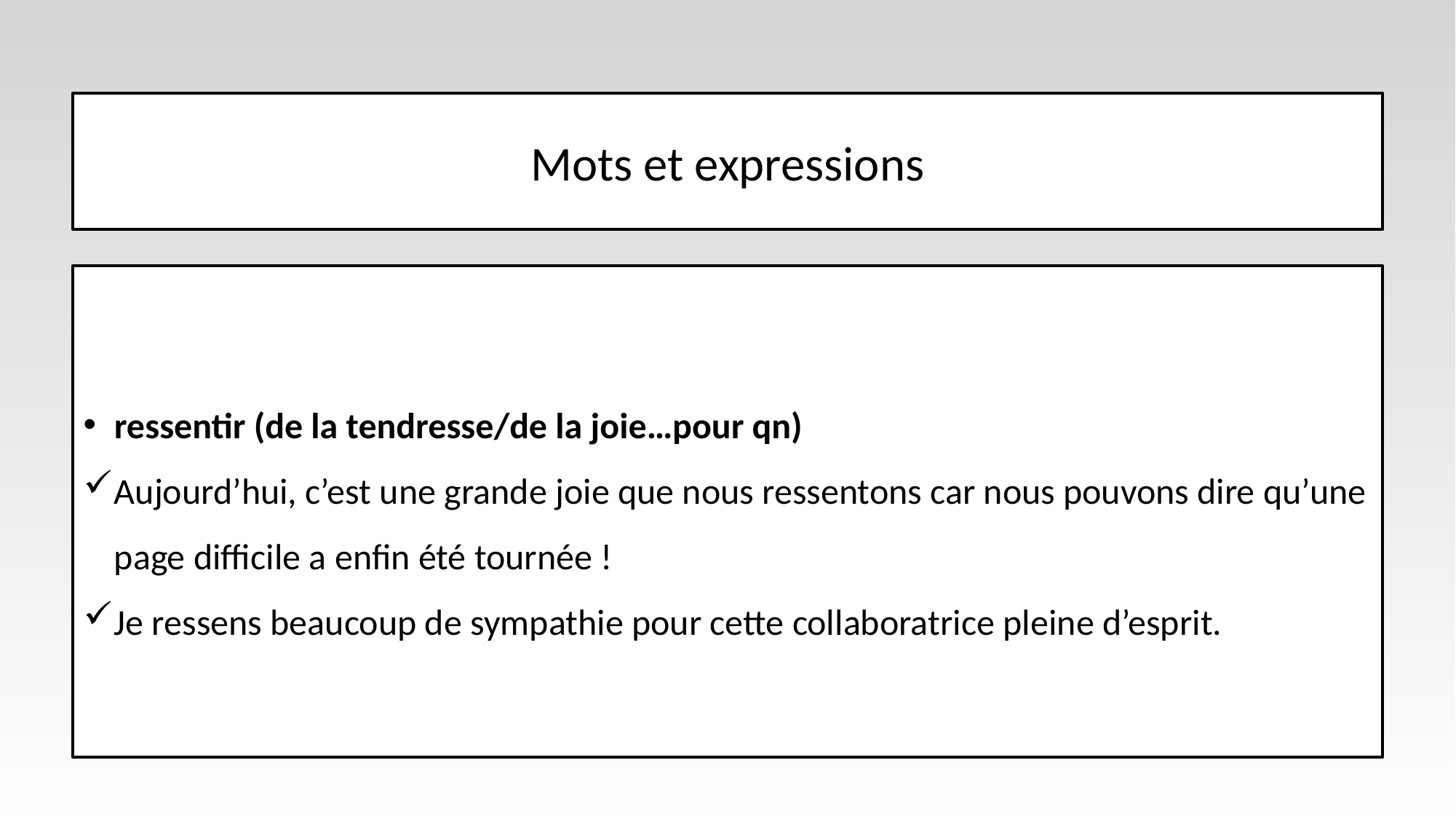

# Mots et expressions
ressentir (de la tendresse/de la joie…pour qn)
Aujourd’hui, c’est une grande joie que nous ressentons car nous pouvons dire qu’une page difficile a enfin été tournée !
Je ressens beaucoup de sympathie pour cette collaboratrice pleine d’esprit.